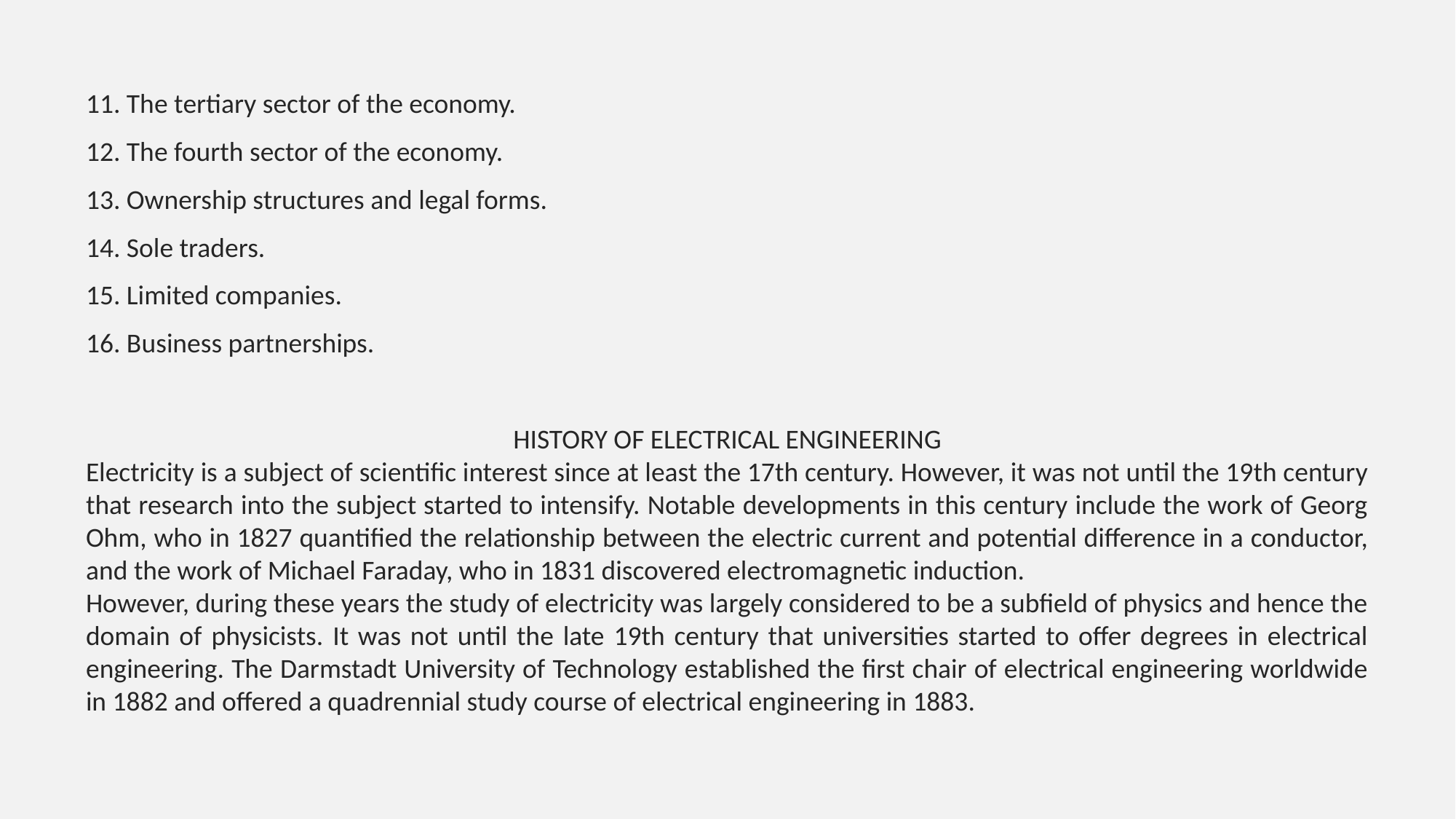

11. The tertiary sector of the economy.
12. The fourth sector of the economy.
13. Ownership structures and legal forms.
14. Sole traders.
15. Limited companies.
16. Business partnerships.

HISTORY OF ELECTRICAL ENGINEERING
Electricity is a subject of scientific interest since at least the 17th century. However, it was not until the 19th century that research into the subject started to intensify. Notable developments in this century include the work of Georg Ohm, who in 1827 quantified the relationship between the electric current and potential difference in a conductor, and the work of Michael Faraday, who in 1831 discovered electromagnetic induction.
However, during these years the study of electricity was largely considered to be a subfield of physics and hence the domain of physicists. It was not until the late 19th century that universities started to offer degrees in electrical engineering. The Darmstadt University of Technology established the first chair of electrical engineering worldwide in 1882 and offered a quadrennial study course of electrical engineering in 1883.